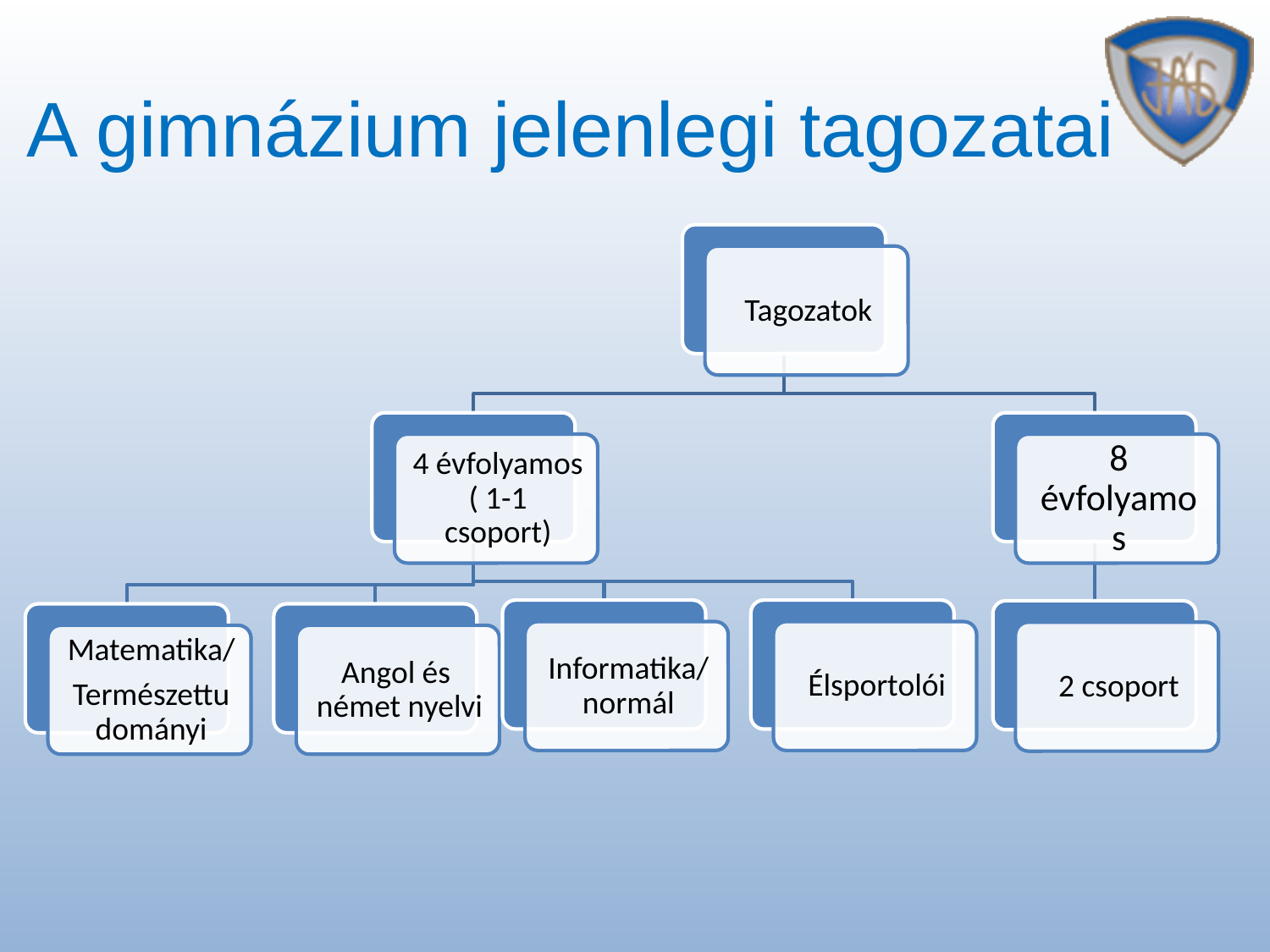

# A gimnázium jelenlegi tagozatai
Tagozatok
4 évfolyamos
( 1-1 csoport)
Matematika/
Természettudományi
Angol és
német nyelvi
Informatika/
normál
Élsportolói
8 évfolyamos
2 csoport